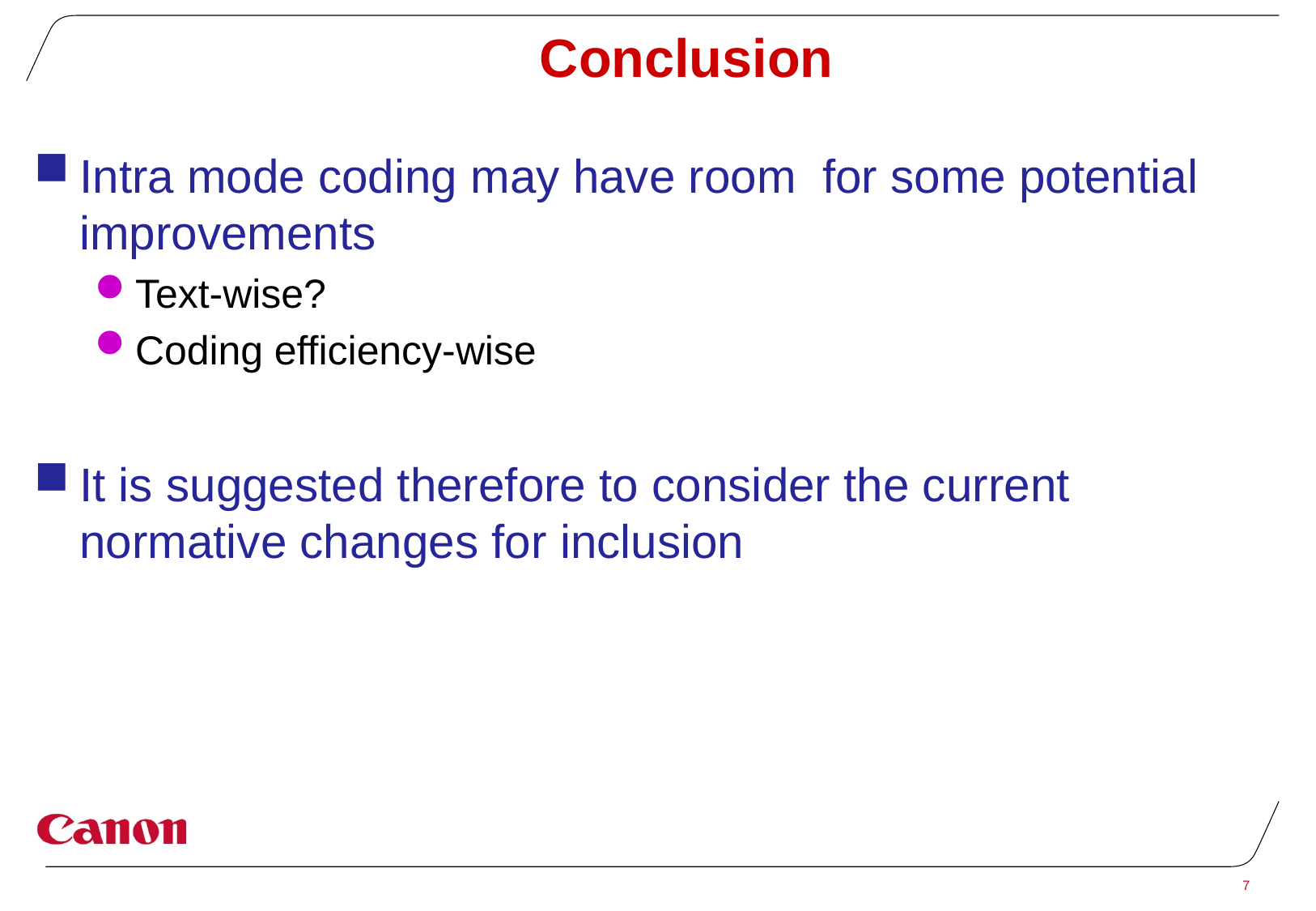

# Conclusion
Intra mode coding may have room  for some potential improvements
Text-wise?
Coding efficiency-wise

It is suggested therefore to consider the current normative changes for inclusion
7